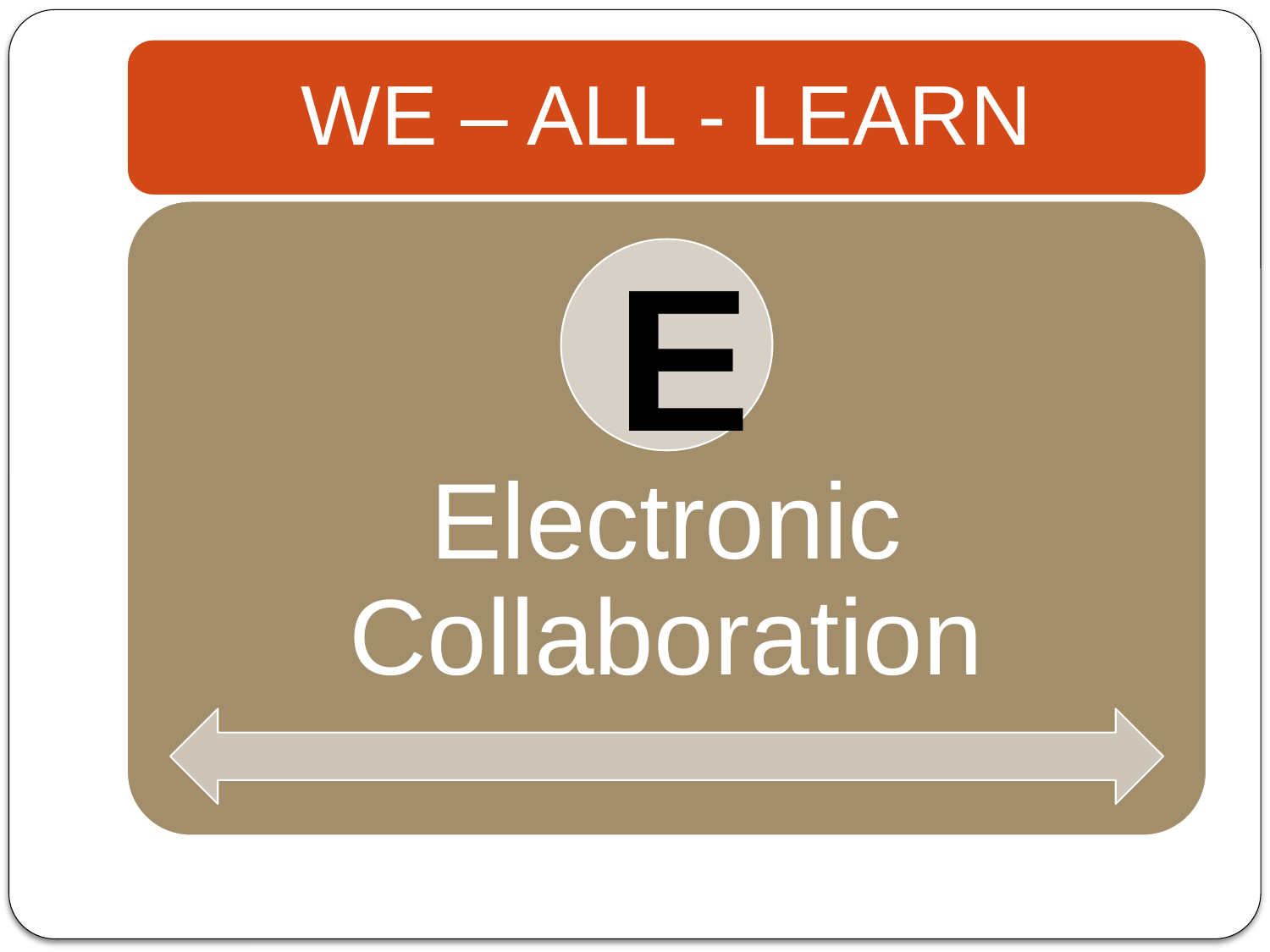

#
WE – ALL - LEARN

Electronic Collaboration
E